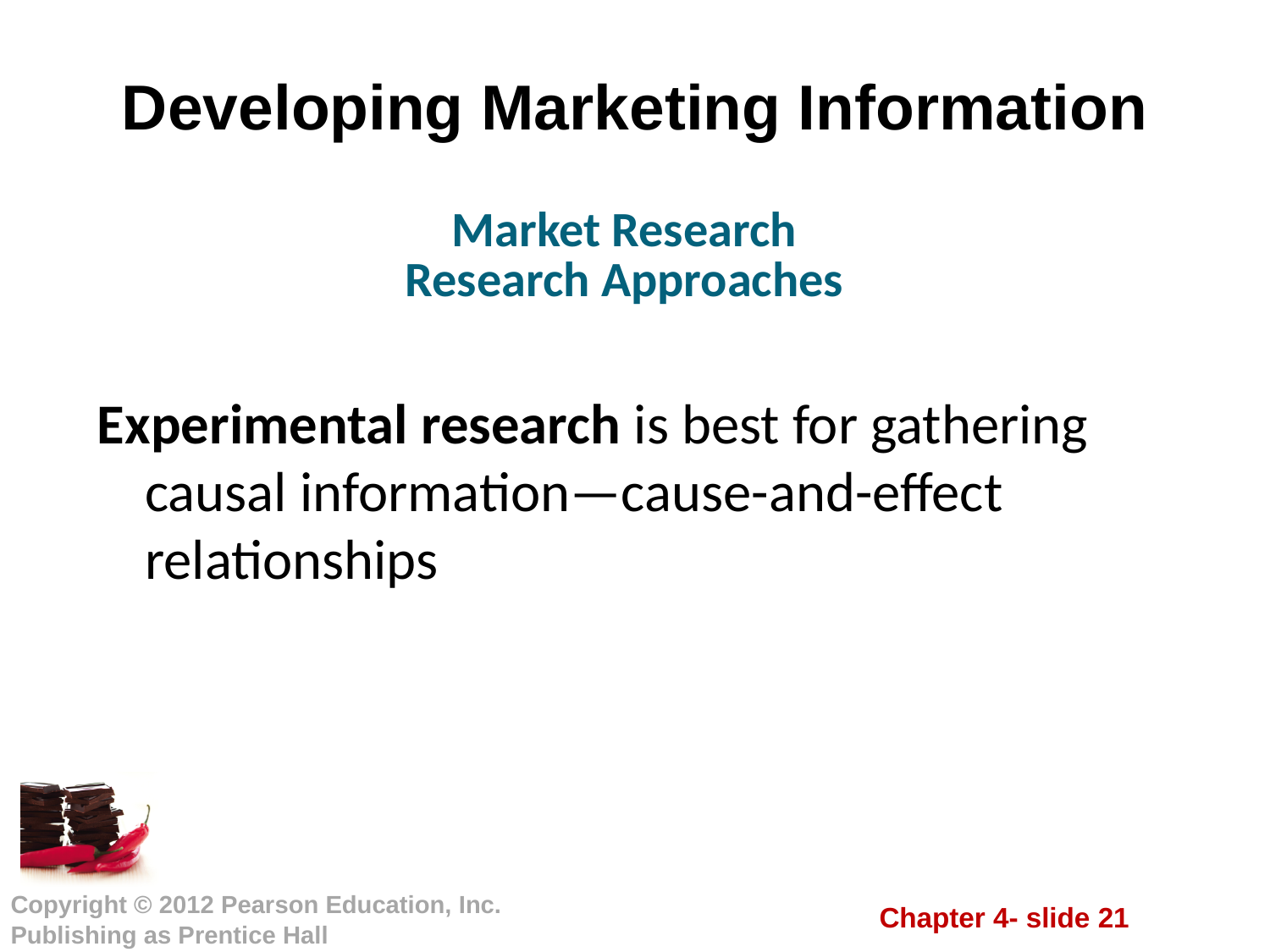

# Developing Marketing Information
Market Research
Research Approaches
Experimental research is best for gathering causal information—cause-and-effect relationships